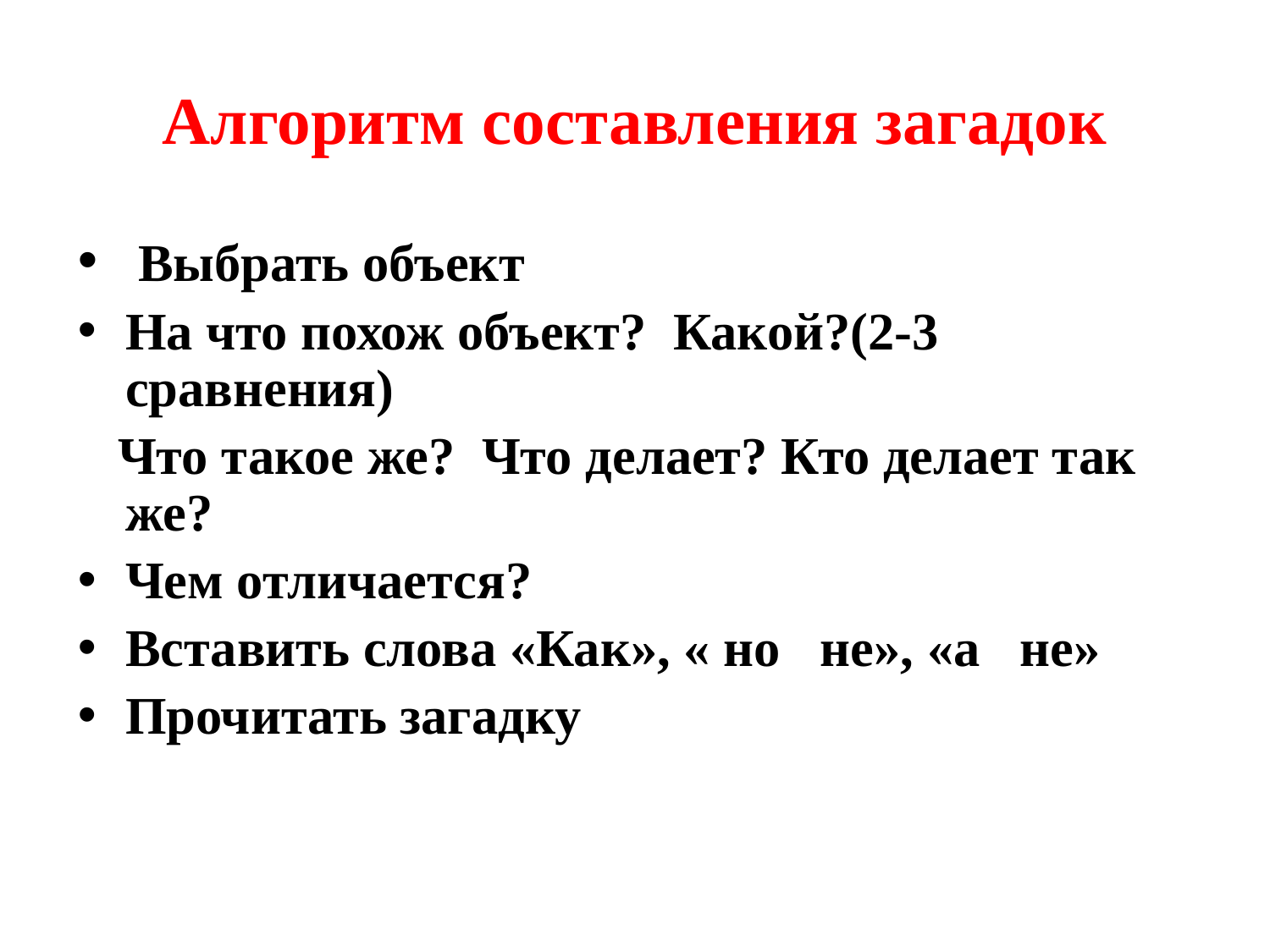

# Алгоритм составления загадок
 Выбрать объект
На что похож объект?  Какой?(2-3 сравнения)
   Что такое же?  Что делает? Кто делает так же?
Чем отличается?
Вставить слова «Как», « но   не», «а   не»
Прочитать загадку